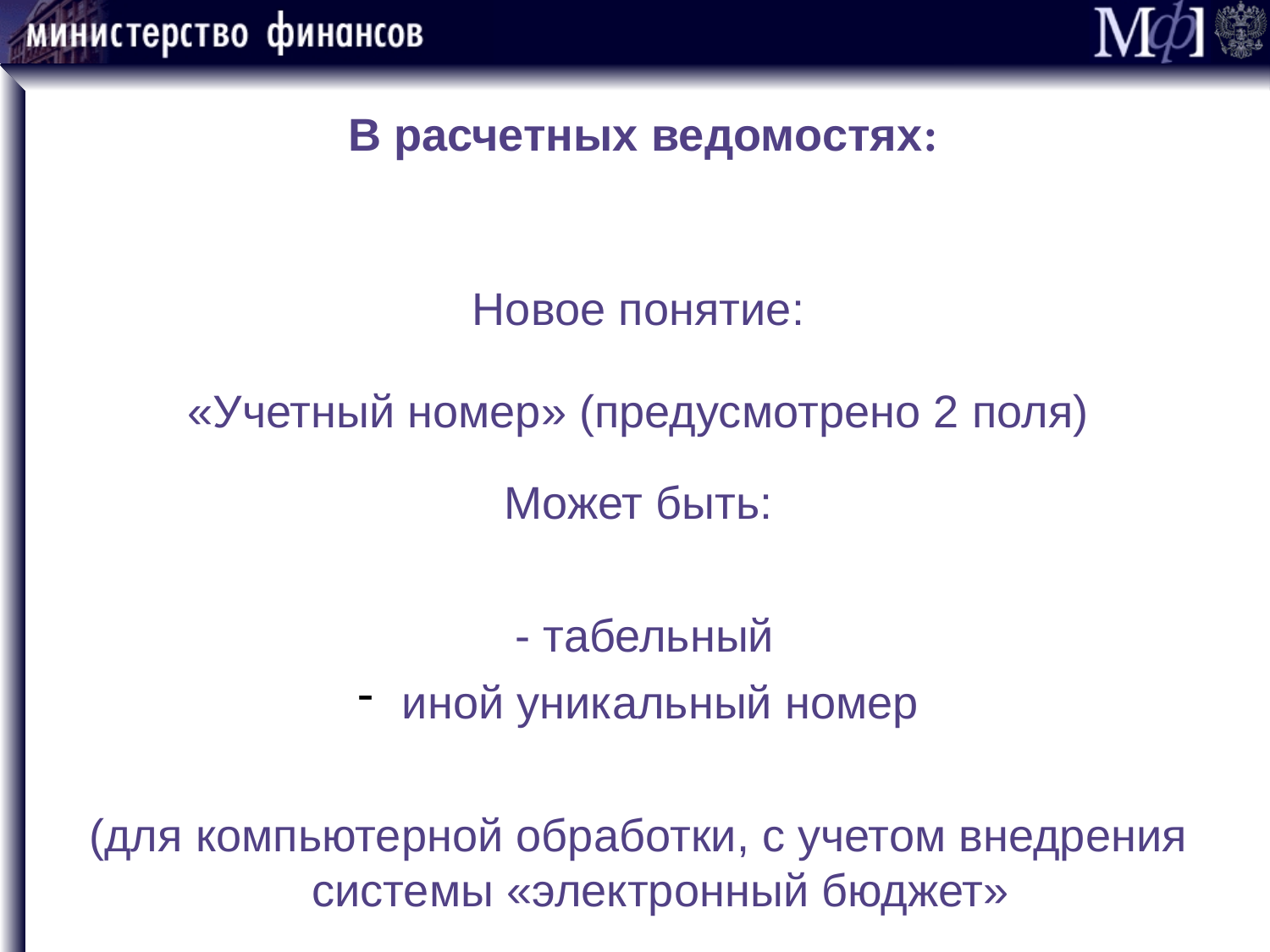

# В расчетных ведомостях:

Новое понятие:

«Учетный номер» (предусмотрено 2 поля)

Может быть:

 - табельный
иной уникальный номер

(для компьютерной обработки, с учетом внедрения системы «электронный бюджет»